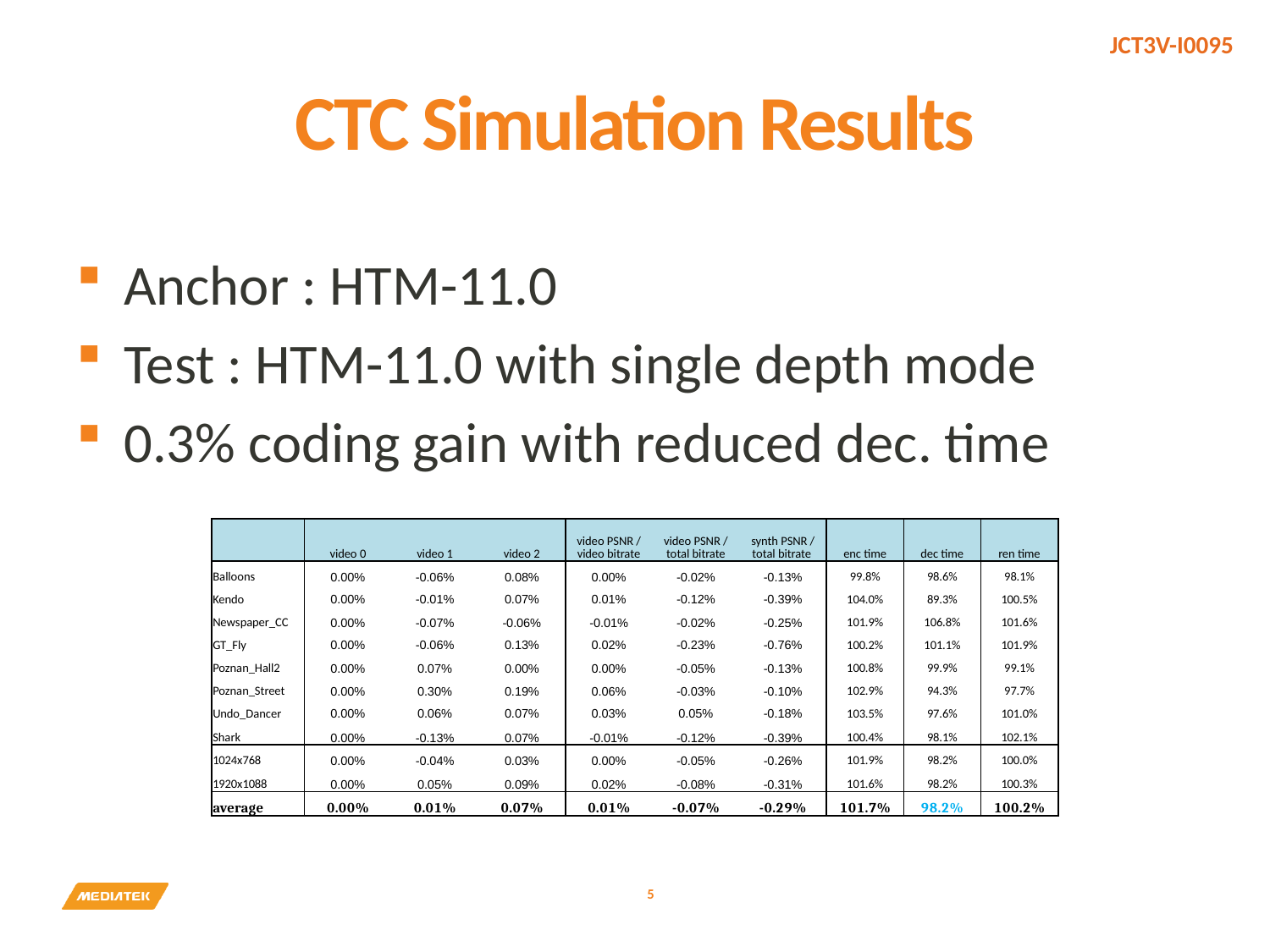

# CTC Simulation Results
Anchor : HTM-11.0
Test : HTM-11.0 with single depth mode
0.3% coding gain with reduced dec. time

|  | video 0 | video 1 | video 2 | video PSNR / video bitrate | video PSNR / total bitrate | synth PSNR / total bitrate | enc time | dec time | ren time |
| --- | --- | --- | --- | --- | --- | --- | --- | --- | --- |
| Balloons | 0.00% | -0.06% | 0.08% | 0.00% | -0.02% | -0.13% | 99.8% | 98.6% | 98.1% |
| Kendo | 0.00% | -0.01% | 0.07% | 0.01% | -0.12% | -0.39% | 104.0% | 89.3% | 100.5% |
| Newspaper\_CC | 0.00% | -0.07% | -0.06% | -0.01% | -0.02% | -0.25% | 101.9% | 106.8% | 101.6% |
| GT\_Fly | 0.00% | -0.06% | 0.13% | 0.02% | -0.23% | -0.76% | 100.2% | 101.1% | 101.9% |
| Poznan\_Hall2 | 0.00% | 0.07% | 0.00% | 0.00% | -0.05% | -0.13% | 100.8% | 99.9% | 99.1% |
| Poznan\_Street | 0.00% | 0.30% | 0.19% | 0.06% | -0.03% | -0.10% | 102.9% | 94.3% | 97.7% |
| Undo\_Dancer | 0.00% | 0.06% | 0.07% | 0.03% | 0.05% | -0.18% | 103.5% | 97.6% | 101.0% |
| Shark | 0.00% | -0.13% | 0.07% | -0.01% | -0.12% | -0.39% | 100.4% | 98.1% | 102.1% |
| 1024x768 | 0.00% | -0.04% | 0.03% | 0.00% | -0.05% | -0.26% | 101.9% | 98.2% | 100.0% |
| 1920x1088 | 0.00% | 0.05% | 0.09% | 0.02% | -0.08% | -0.31% | 101.6% | 98.2% | 100.3% |
| average | 0.00% | 0.01% | 0.07% | 0.01% | -0.07% | -0.29% | 101.7% | 98.2% | 100.2% |
5